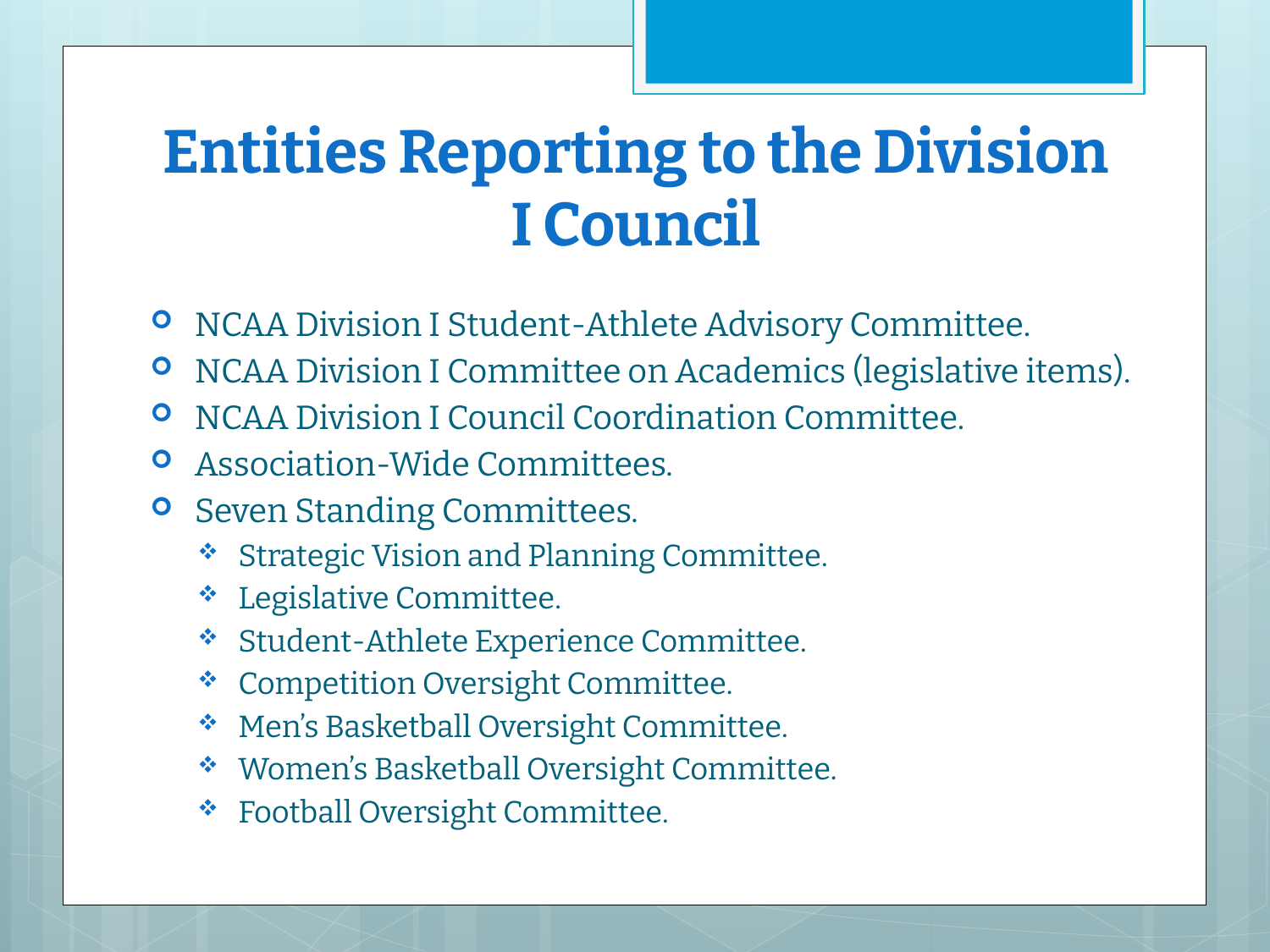

# Entities Reporting to the Division I Council
NCAA Division I Student-Athlete Advisory Committee.
NCAA Division I Committee on Academics (legislative items).
NCAA Division I Council Coordination Committee.
Association-Wide Committees.
Seven Standing Committees.
Strategic Vision and Planning Committee.
Legislative Committee.
Student-Athlete Experience Committee.
Competition Oversight Committee.
Men’s Basketball Oversight Committee.
Women’s Basketball Oversight Committee.
Football Oversight Committee.